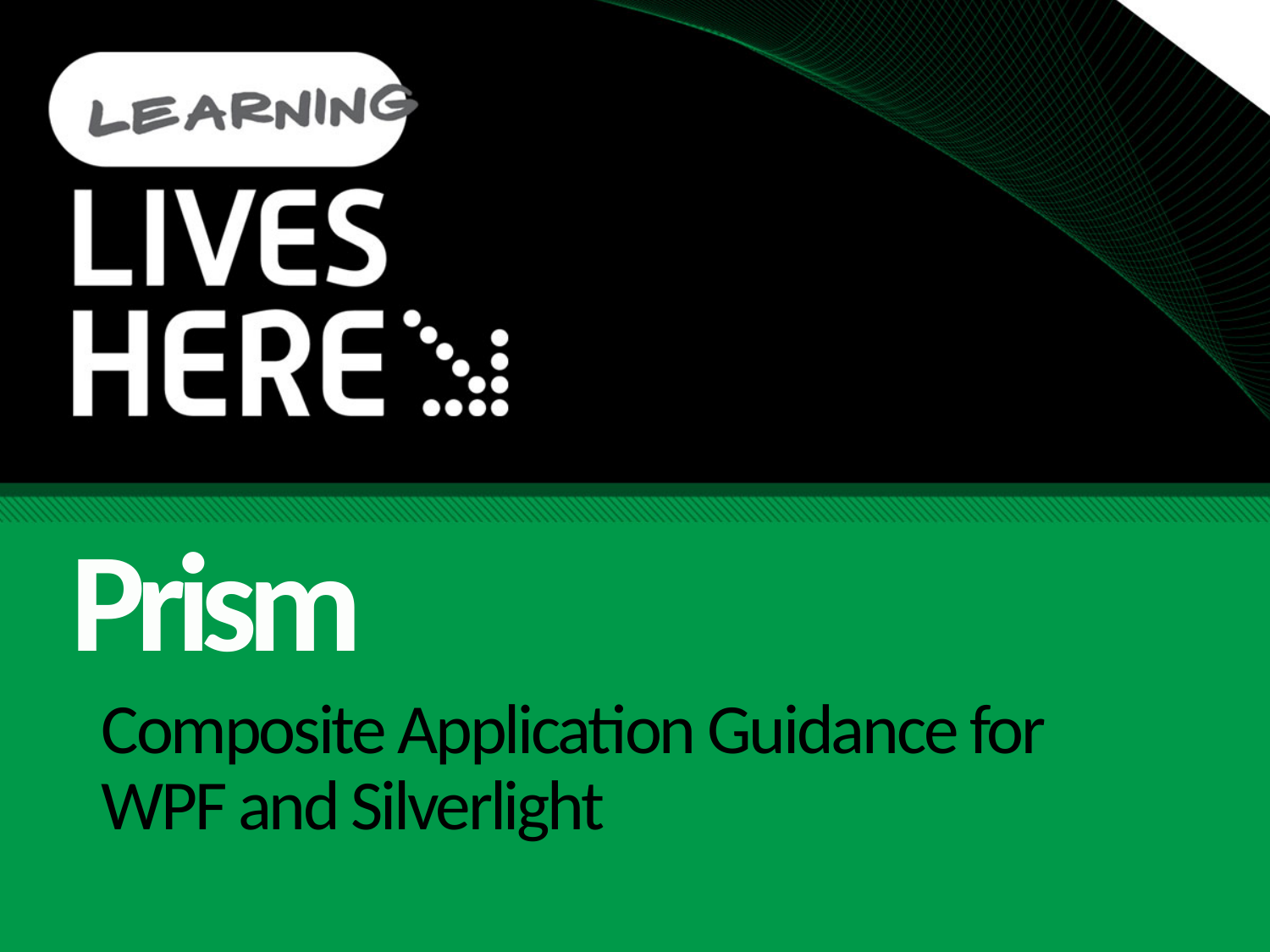

Prism
# Composite Application Guidance for WPF and Silverlight